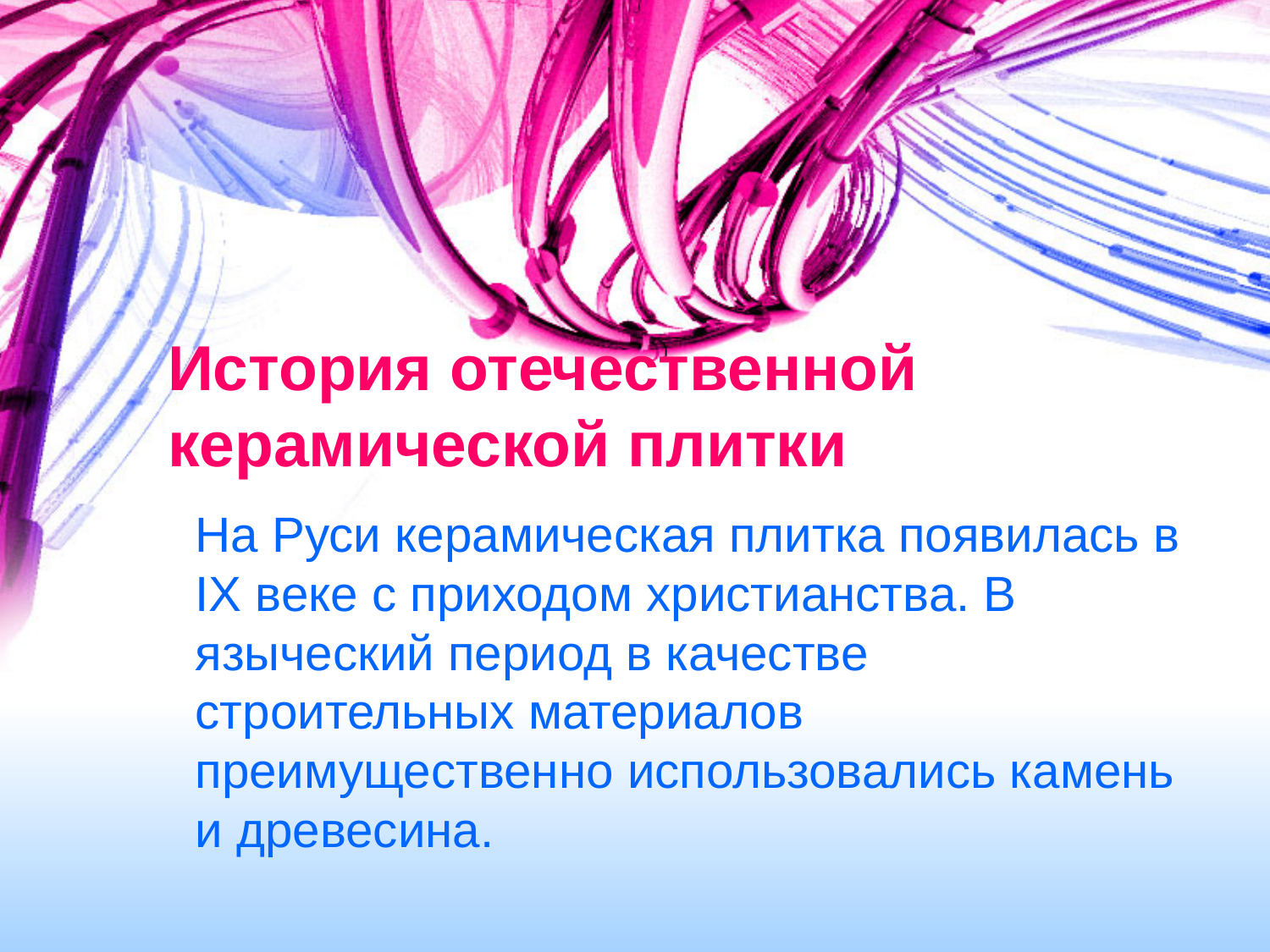

# История отечественной керамической плитки
	На Руси керамическая плитка появилась в IX веке с приходом христианства. В языческий период в качестве строительных материалов преимущественно использовались камень и древесина.